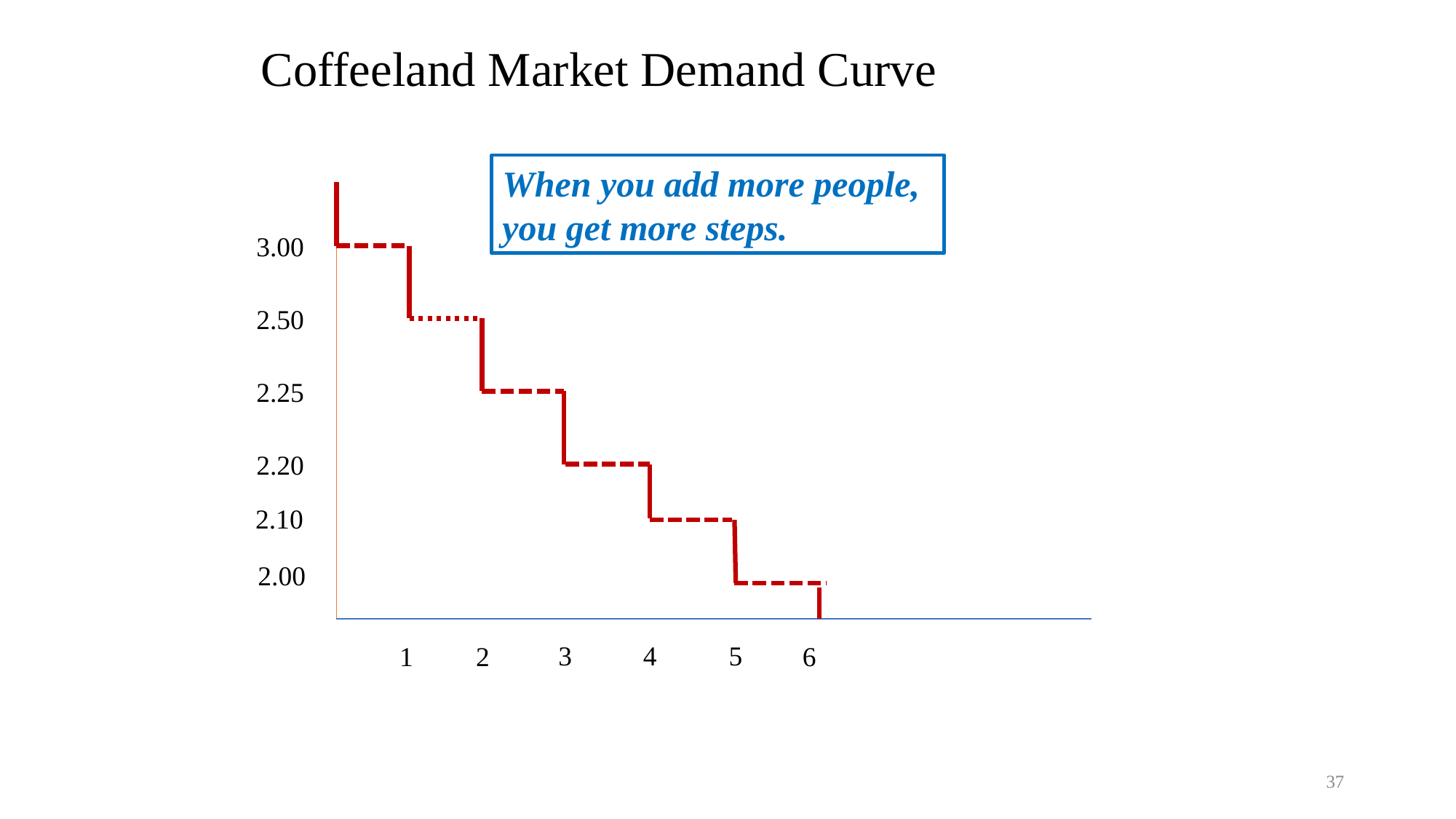

# Coffeeland Market Demand Curve

When you add more people, you get more steps.
3.00
2.50
2.25
2.20
2.10
2.00
3
4
5
1
2
6
37